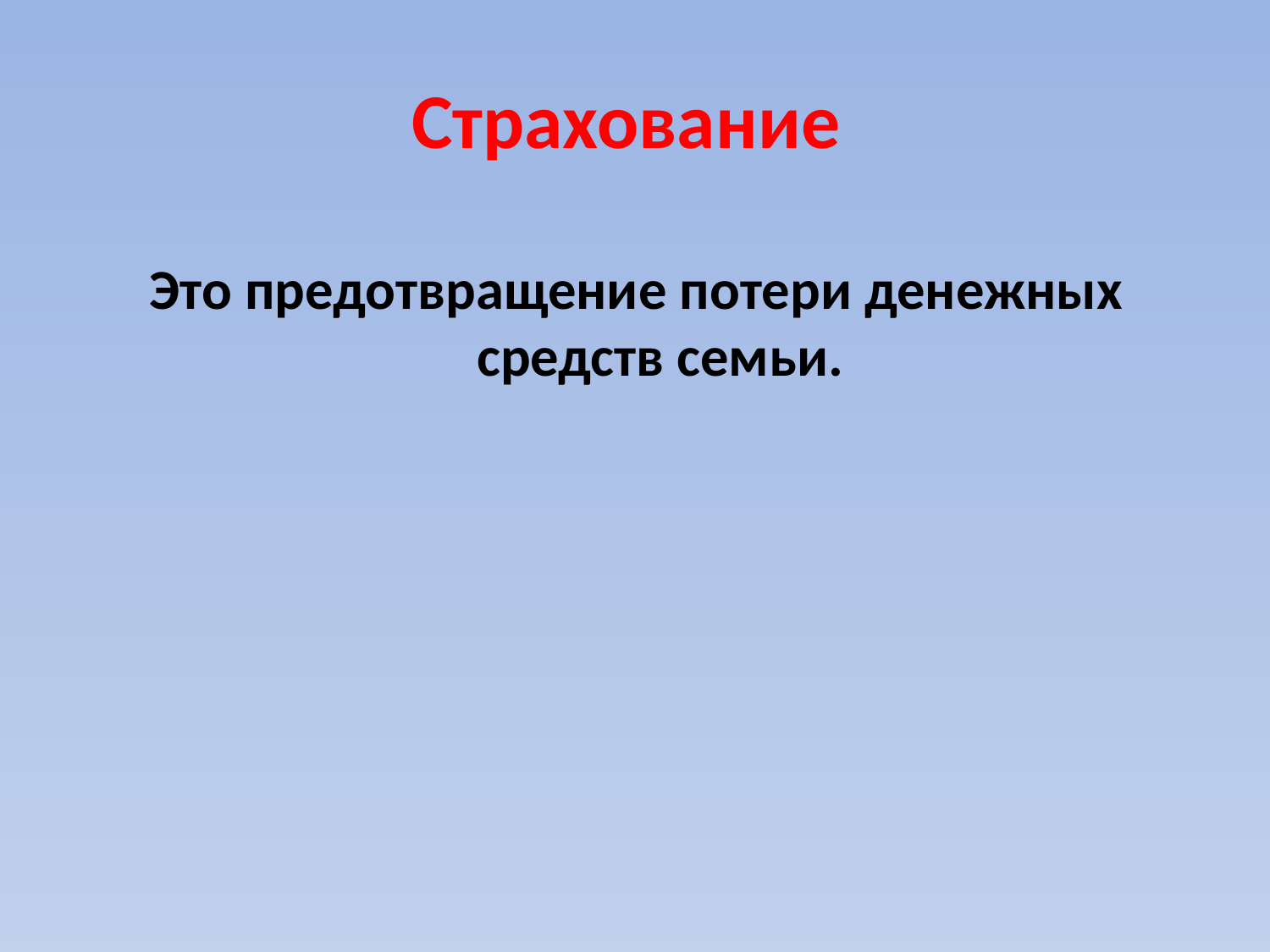

# Страхование
Это предотвращение потери денежных средств семьи.